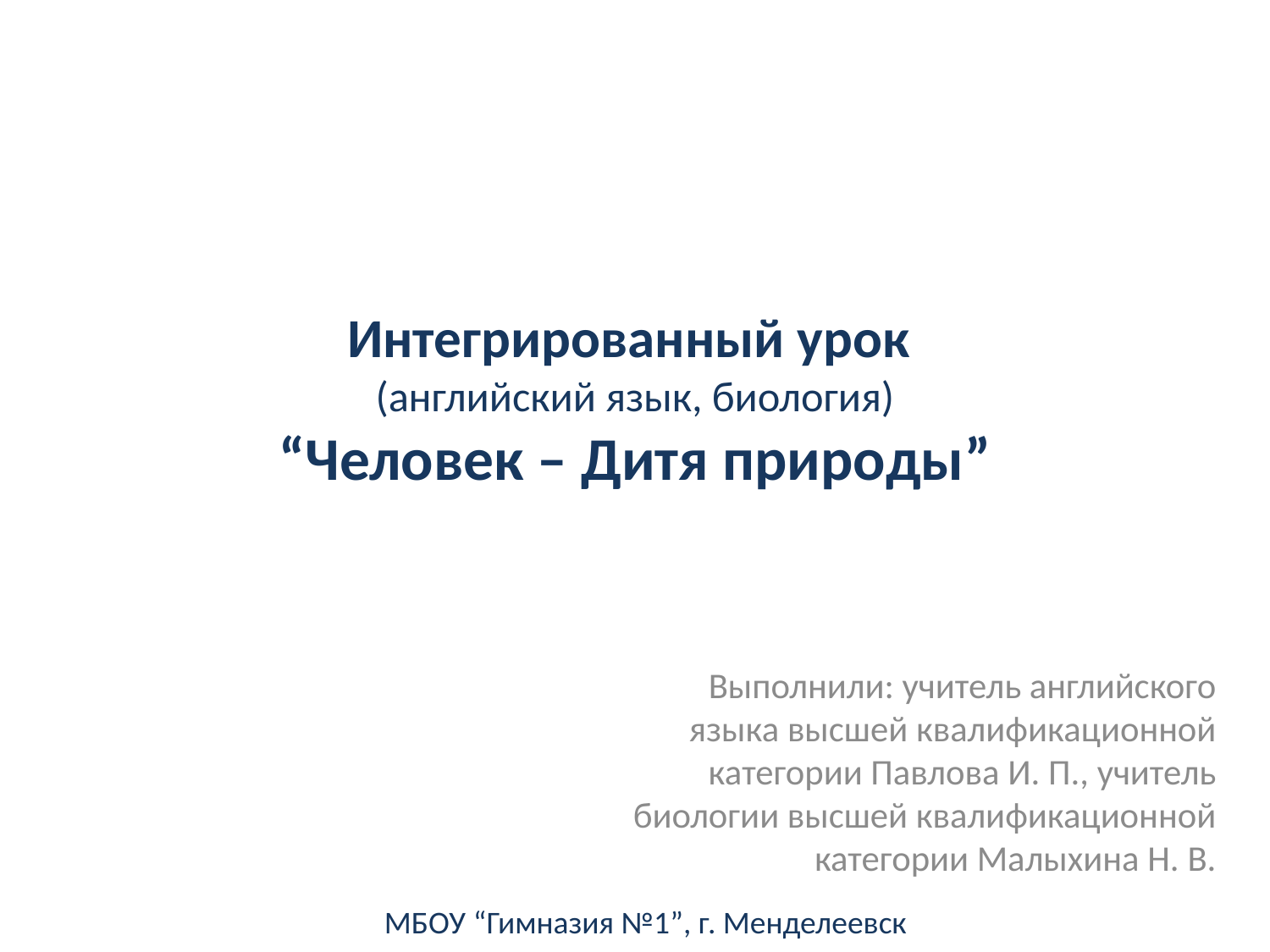

# Интегрированный урок (английский язык, биология) “Человек – Дитя природы”
Выполнили: учитель английского языка высшей квалификационной категории Павлова И. П., учитель биологии высшей квалификационной категории Малыхина Н. В.
МБОУ “Гимназия №1”, г. Менделеевск